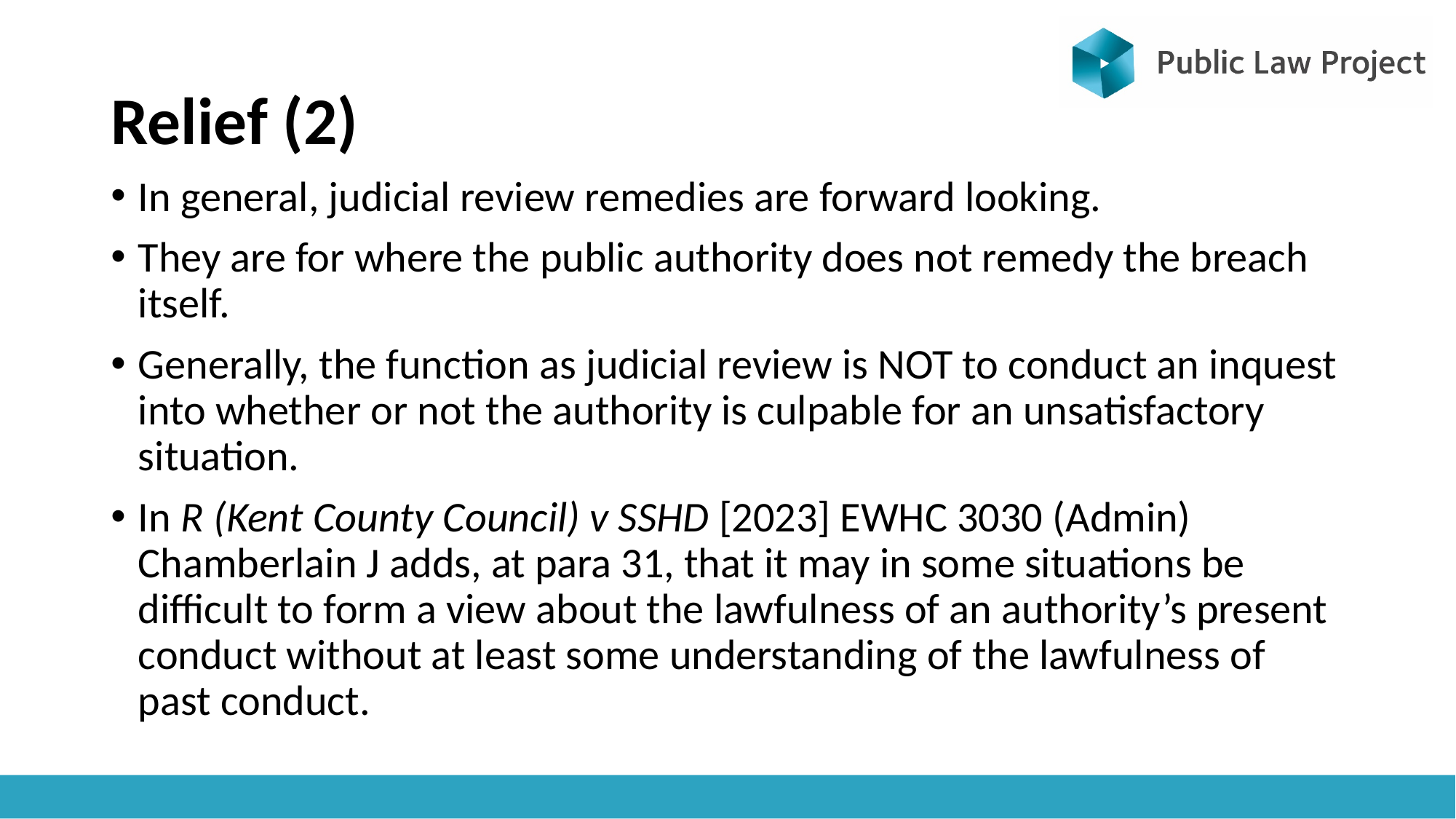

# Relief (2)
In general, judicial review remedies are forward looking.
They are for where the public authority does not remedy the breach itself.
Generally, the function as judicial review is NOT to conduct an inquest into whether or not the authority is culpable for an unsatisfactory situation.
In R (Kent County Council) v SSHD [2023] EWHC 3030 (Admin) Chamberlain J adds, at para 31, that it may in some situations be difficult to form a view about the lawfulness of an authority’s present conduct without at least some understanding of the lawfulness of past conduct.